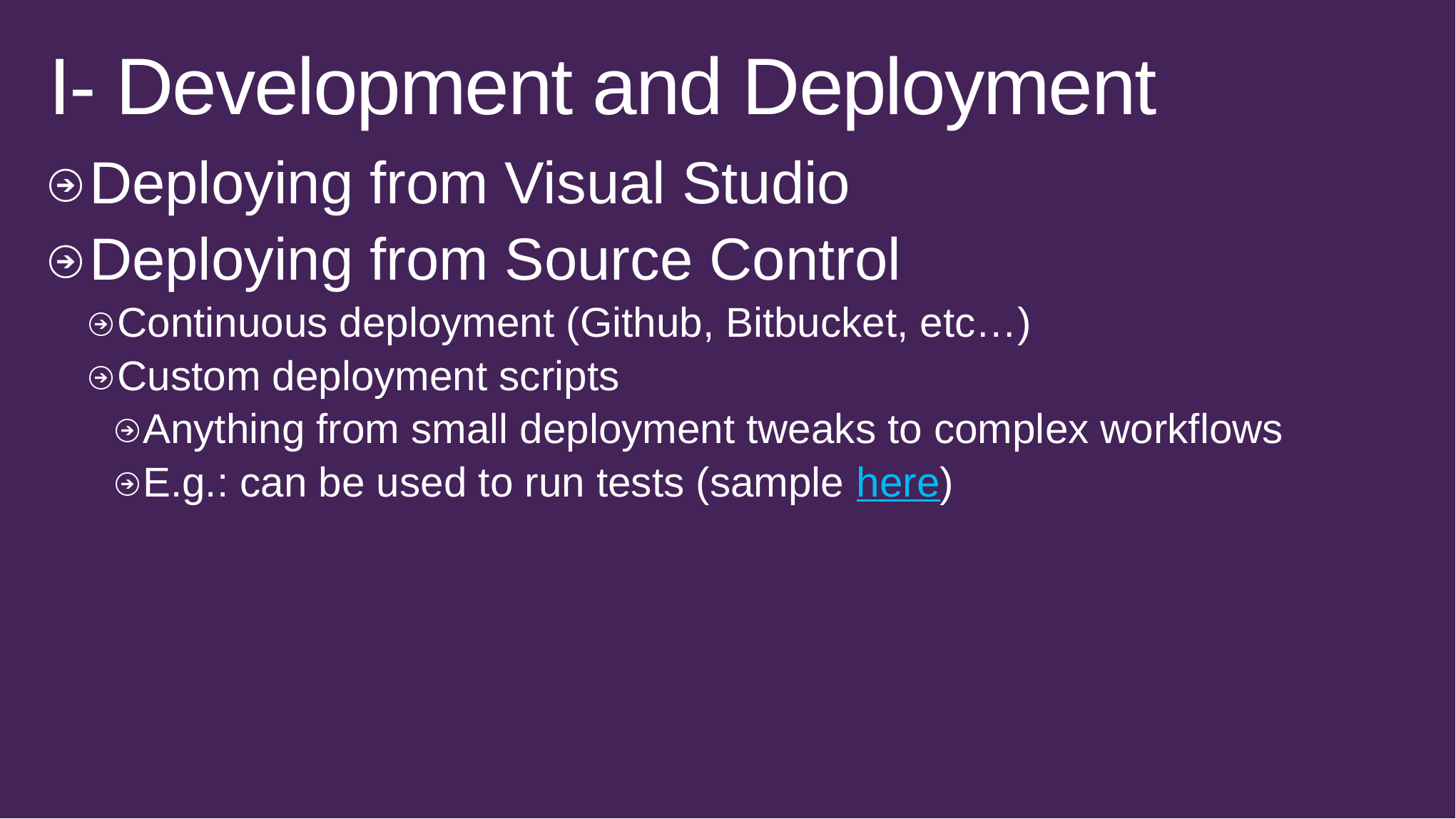

# I- Development and Deployment
Deploying from Visual Studio
Deploying from Source Control
Continuous deployment (Github, Bitbucket, etc…)
Custom deployment scripts
Anything from small deployment tweaks to complex workflows
E.g.: can be used to run tests (sample here)